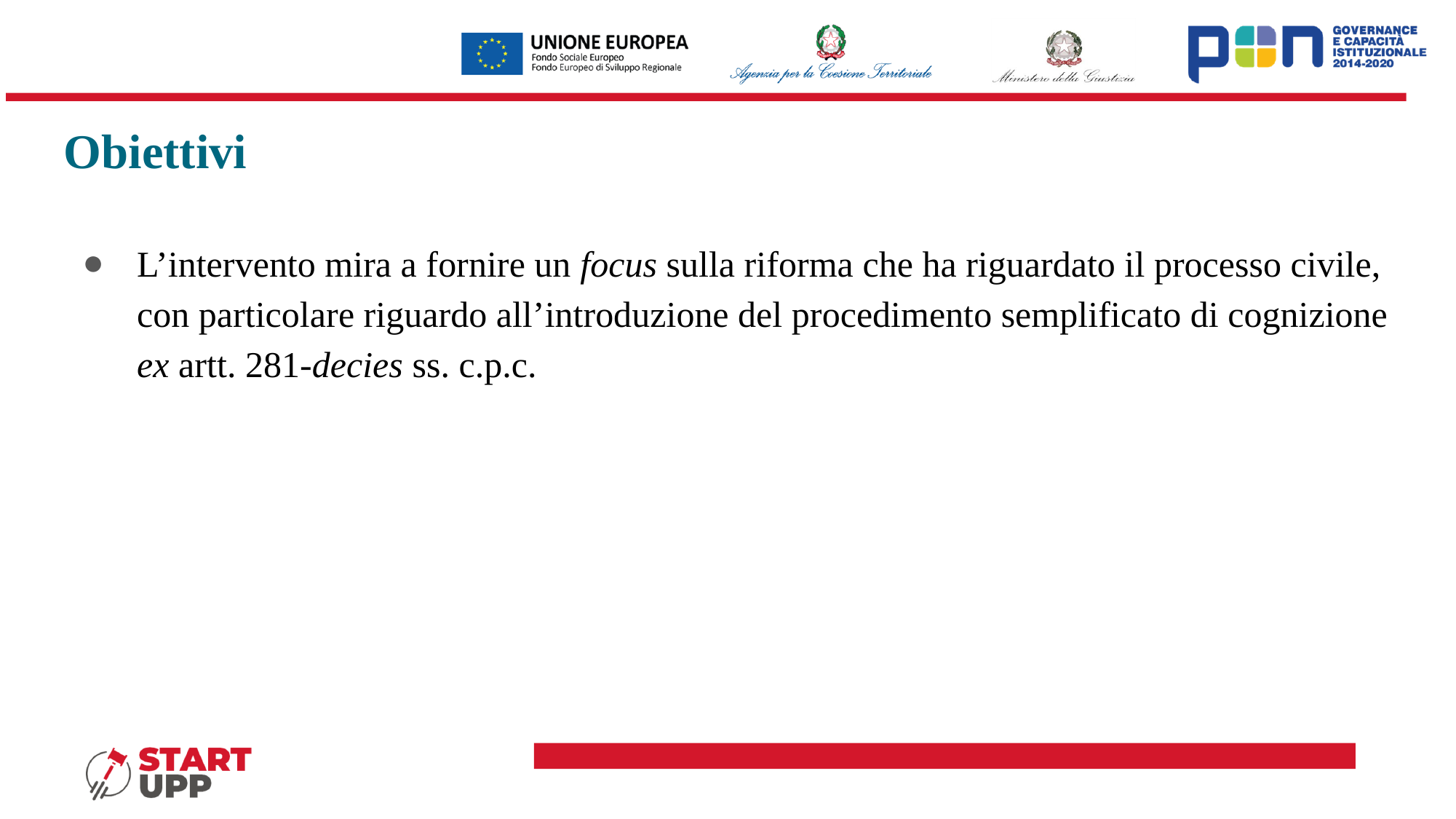

# Obiettivi
L’intervento mira a fornire un focus sulla riforma che ha riguardato il processo civile, con particolare riguardo all’introduzione del procedimento semplificato di cognizione ex artt. 281-decies ss. c.p.c.